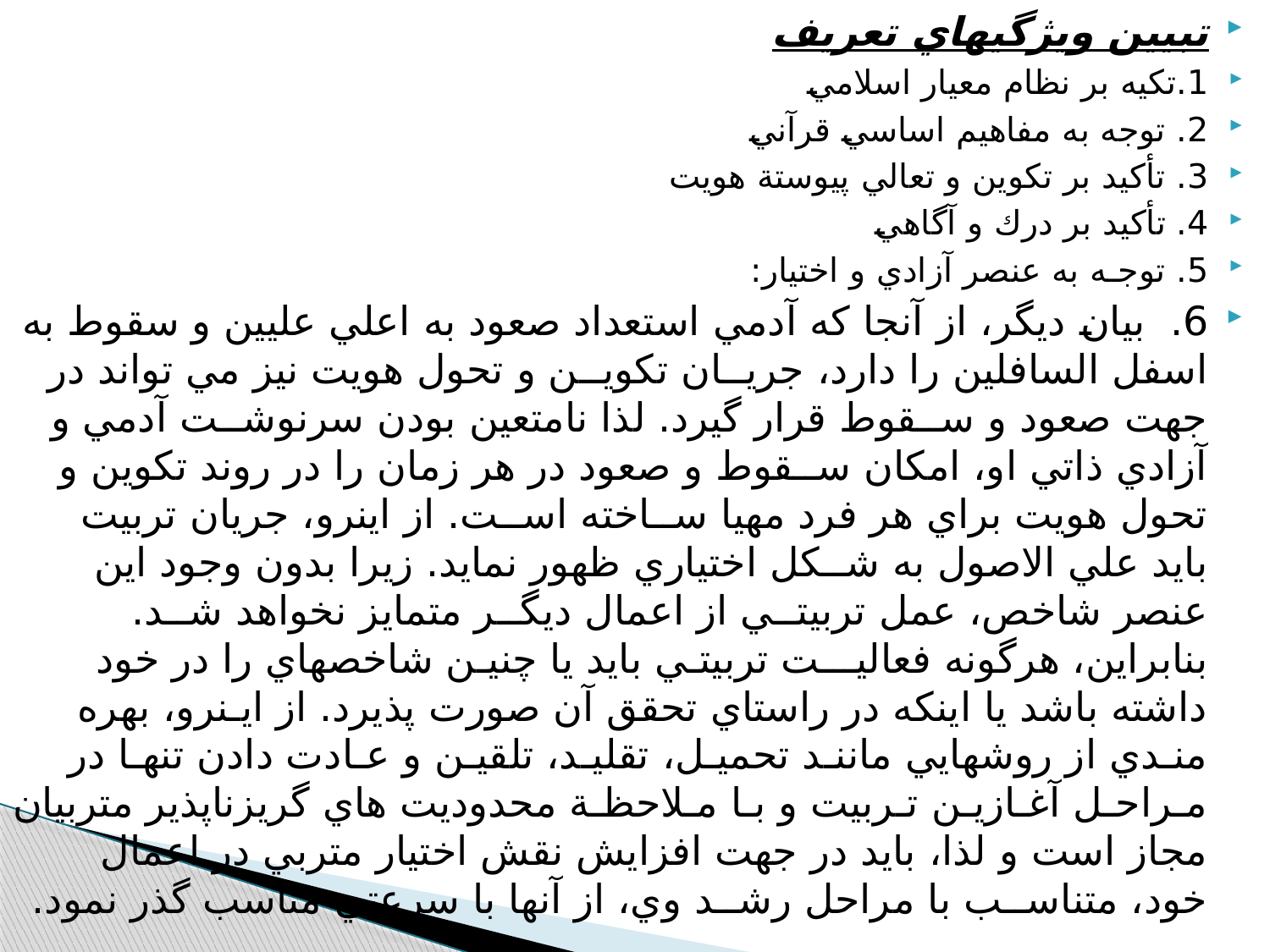

تبيين ويژگيهاي تعريف
1.تكيه بر نظام معيار اسلامي
2. توجه به مفاهيم اساسي قرآني
3. تأكيد بر تكوين و تعالي پيوستة هويت
4. تأكيد بر درك و آگاهي
5. توجـه به عنصر آزادي و اختيار:
6.  بيان ديگر، از آنجا كه آدمي استعداد صعود به اعلي عليين و سقوط به اسفل السافلين را دارد، جريــان تكويــن و تحول هويت نيز مي تواند در جهت صعود و ســقوط قرار گيرد. لذا نامتعين بودن سرنوشــت آدمي و آزادي ذاتي او، امكان ســقوط و صعود در هر زمان را در روند تكوين و تحول هويت براي هر فرد مهيا ســاخته اســت. از اينرو، جريان تربيت بايد علي الاصول به شــكل اختياري ظهور نمايد. زيرا بدون وجود اين عنصر شاخص، عمل تربيتــي از اعمال ديگــر متمايز نخواهد شــد. بنابراين، هرگونه فعاليـــت تربيتـي بايد يا چنيـن شاخصهاي را در خود داشته باشد يا اينكه در راستاي تحقق آن صورت پذيرد. از ايـنرو، بهره منـدي از روشهايي ماننـد تحميـل، تقليـد، تلقيـن و عـادت دادن تنهـا در مـراحـل آغـازيـن تـربيت و بـا مـلاحظـة محدوديت هاي گريزناپذير متربيان مجاز است و لذا، بايد در جهت افزايش نقش اختيار متربي در اعمال خود، متناســب با مراحل رشــد وي، از آنها با سرعتي مناسب گذر نمود.